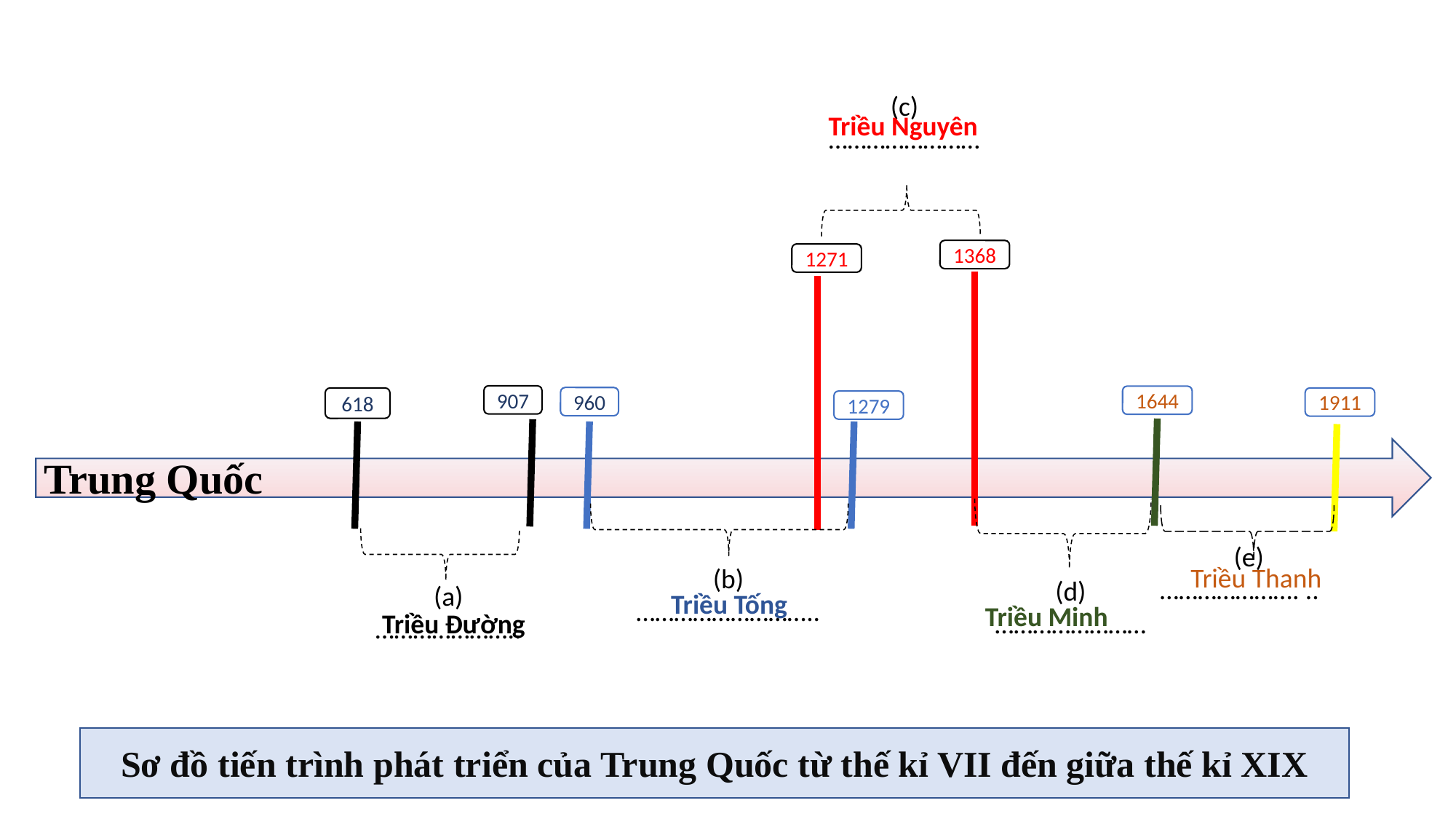

(c)
……………………
Triều Nguyên

1368
1271
907
1644
960
618
1911
1279

Trung Quốc

(e)
…………………. ..
Triều Thanh
(b)
………………………..
(d)
……………………
(a)
…………………..
Triều Tống
Triều Minh
Triều Đường
Sơ đồ tiến trình phát triển của Trung Quốc từ thế kỉ VII đến giữa thế kỉ XIX